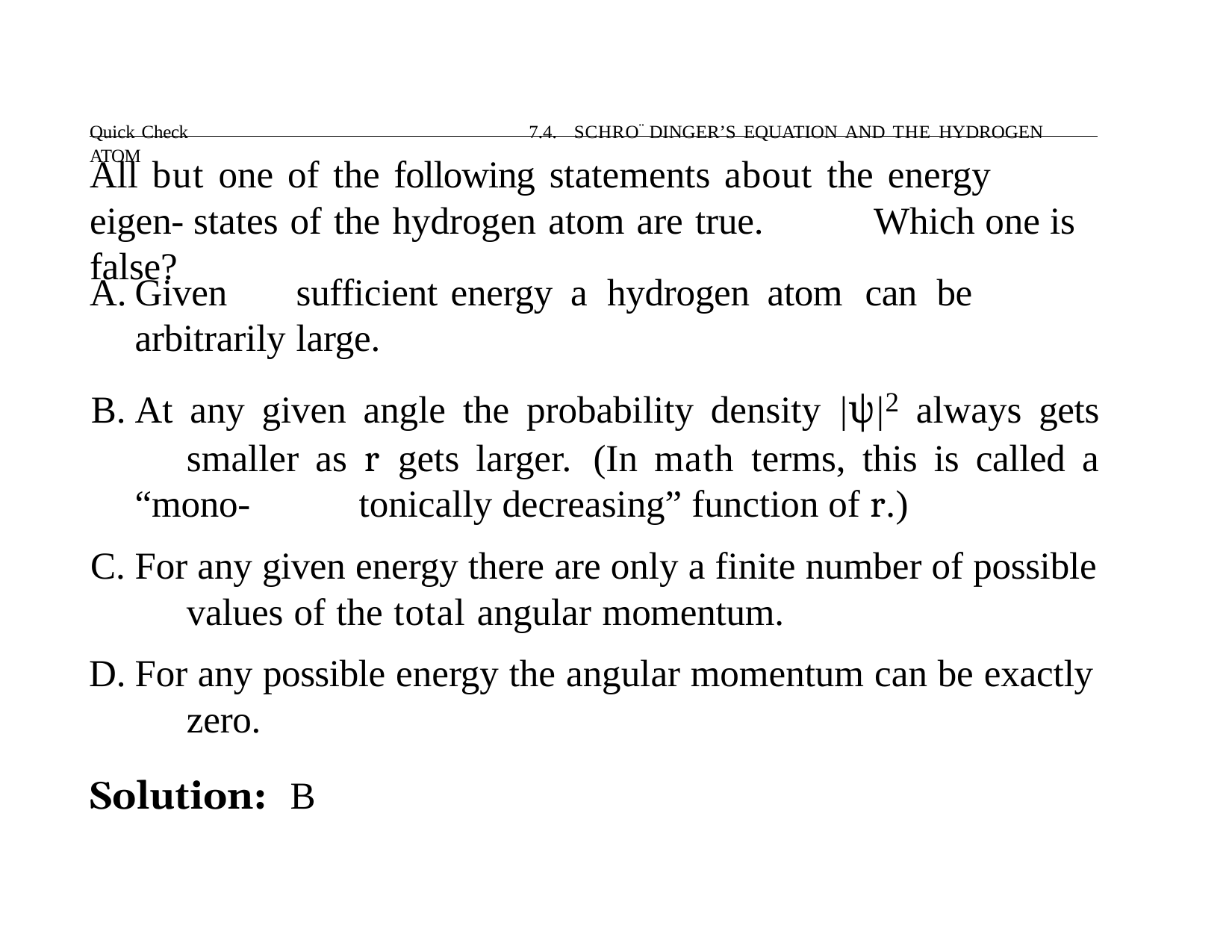

Quick Check	7.4.  SCHRO¨ DINGER’S EQUATION AND THE HYDROGEN ATOM

# All but one of the following statements about the energy eigen- states of the hydrogen atom are true.	Which one is false?
Given	sufficient	energy	a	hydrogen	atom	can	be	arbitrarily 	large.
At any given angle the probability density |ψ|2  always gets 	smaller as r gets larger. (In math terms, this is called a “mono- 	tonically decreasing” function of r.)
For any given energy there are only a finite number of possible 	values of the total angular momentum.
For any possible energy the angular momentum can be exactly 	zero.
Solution:	B